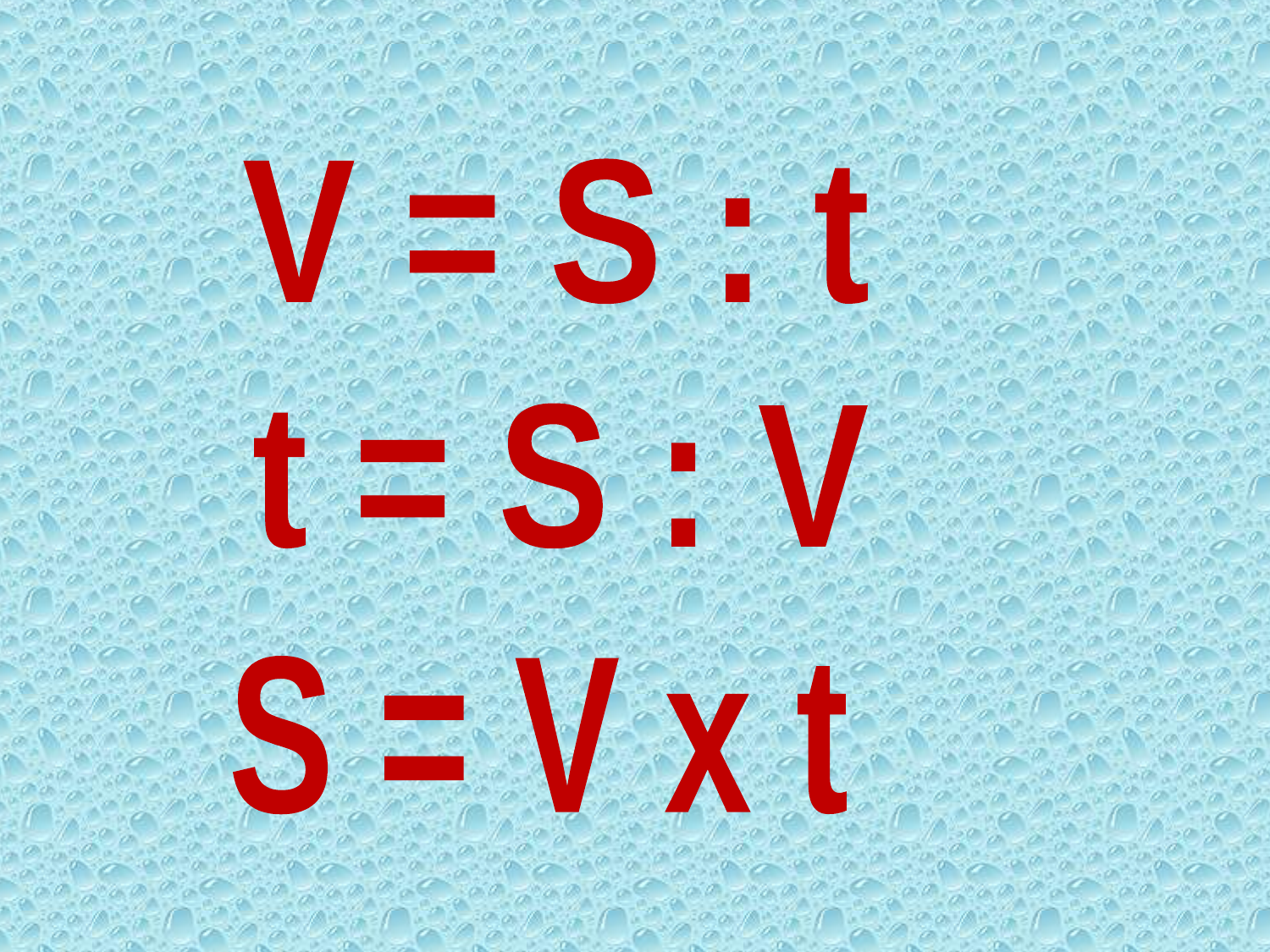

V = S : t
t = S : V
S = V х t